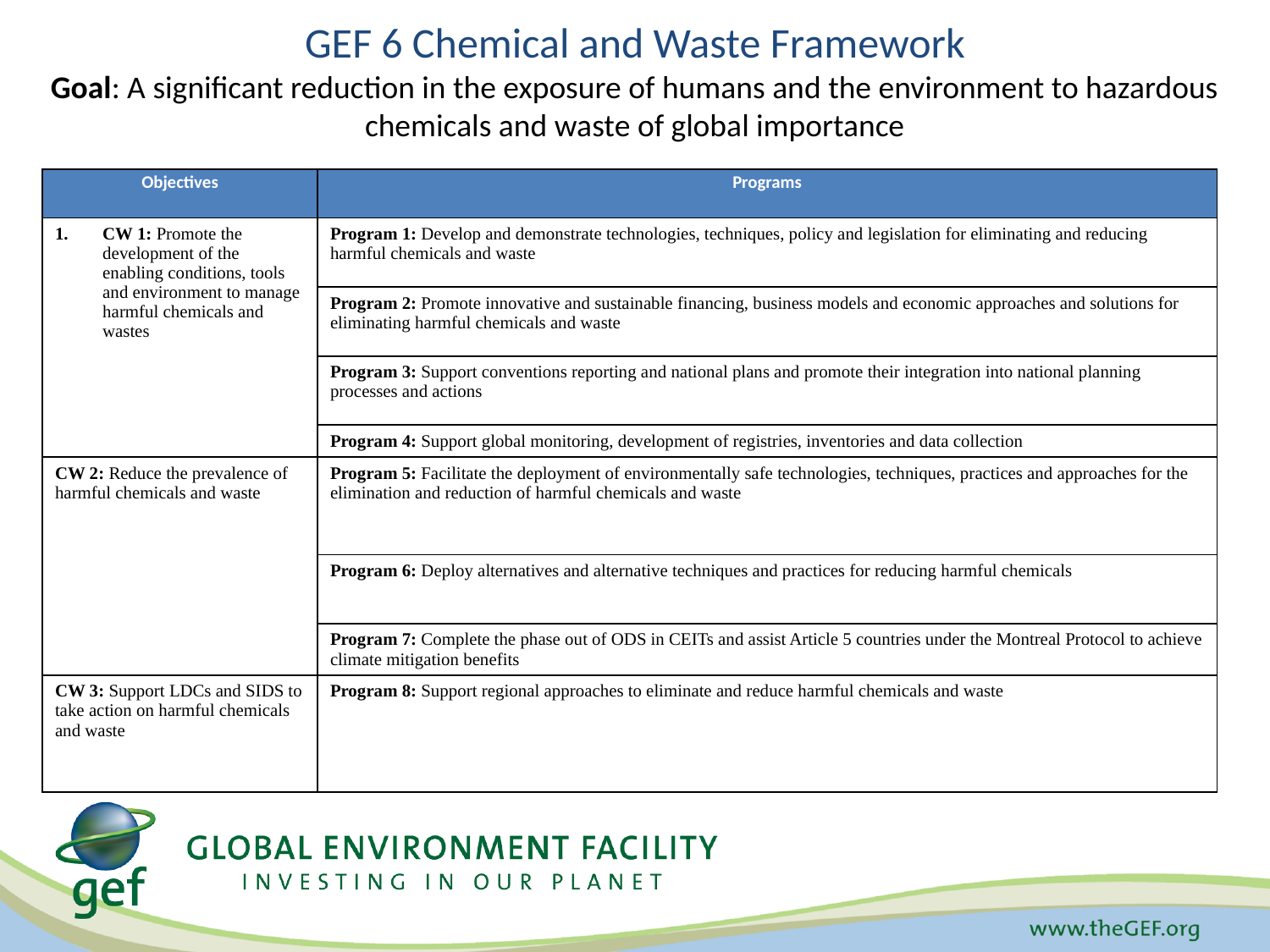

# GEF 6 Chemical and Waste Framework Goal: A significant reduction in the exposure of humans and the environment to hazardous chemicals and waste of global importance
| Objectives | Programs |
| --- | --- |
| CW 1: Promote the development of the enabling conditions, tools and environment to manage harmful chemicals and wastes | Program 1: Develop and demonstrate technologies, techniques, policy and legislation for eliminating and reducing harmful chemicals and waste |
|  | Program 2: Promote innovative and sustainable financing, business models and economic approaches and solutions for eliminating harmful chemicals and waste |
|  | Program 3: Support conventions reporting and national plans and promote their integration into national planning processes and actions |
|  | Program 4: Support global monitoring, development of registries, inventories and data collection |
| CW 2: Reduce the prevalence of harmful chemicals and waste | Program 5: Facilitate the deployment of environmentally safe technologies, techniques, practices and approaches for the elimination and reduction of harmful chemicals and waste |
|  | Program 6: Deploy alternatives and alternative techniques and practices for reducing harmful chemicals |
|  | Program 7: Complete the phase out of ODS in CEITs and assist Article 5 countries under the Montreal Protocol to achieve climate mitigation benefits |
| CW 3: Support LDCs and SIDS to take action on harmful chemicals and waste | Program 8: Support regional approaches to eliminate and reduce harmful chemicals and waste |